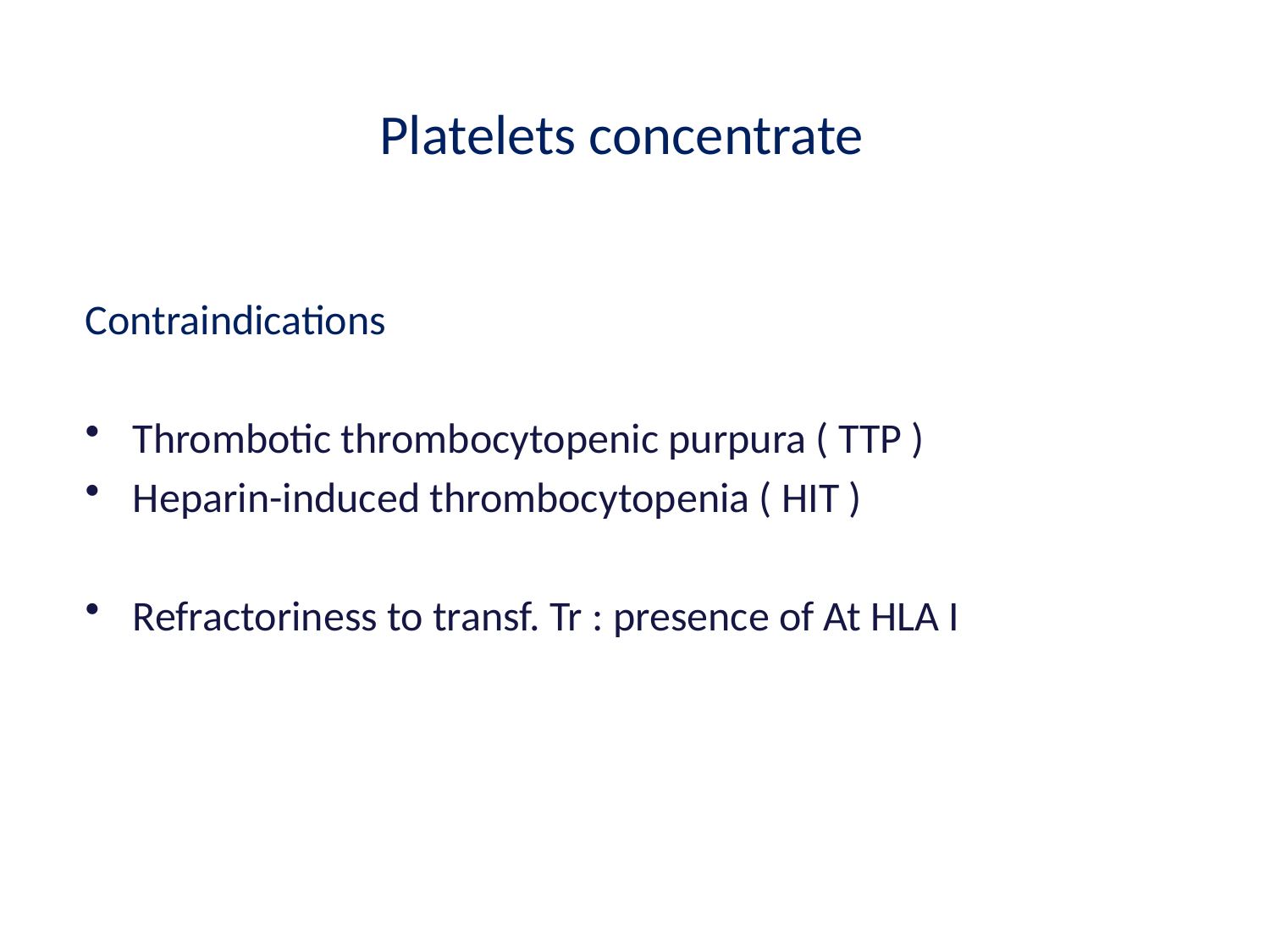

Platelets concentrate
Contraindications

Thrombotic thrombocytopenic purpura ( TTP )
Heparin-induced thrombocytopenia ( HIT )

Refractoriness to transf. Tr : presence of At HLA I